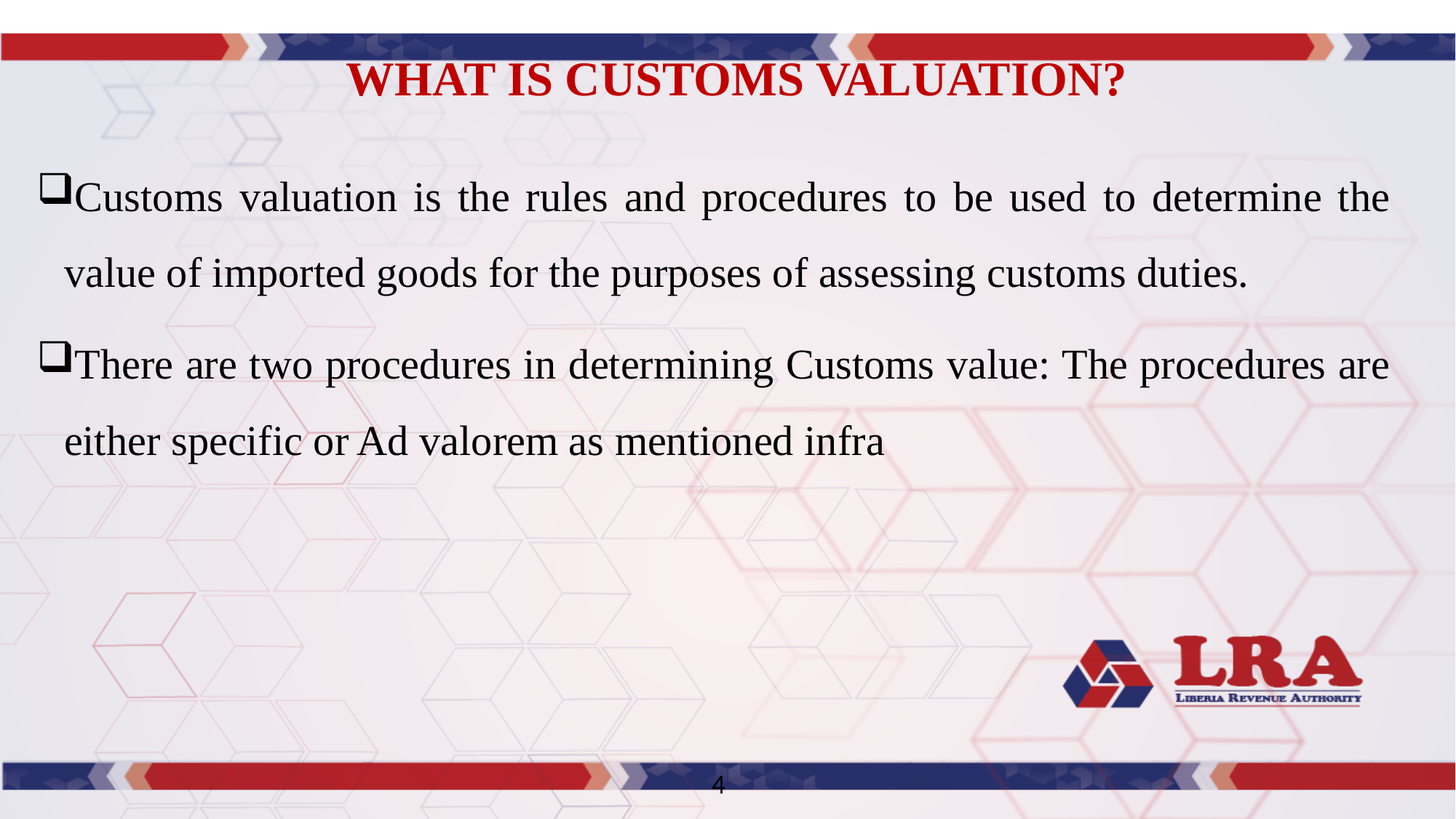

# WHAT IS CUSTOMS VALUATION?
Customs valuation is the rules and procedures to be used to determine the value of imported goods for the purposes of assessing customs duties.
There are two procedures in determining Customs value: The procedures are either specific or Ad valorem as mentioned infra

4